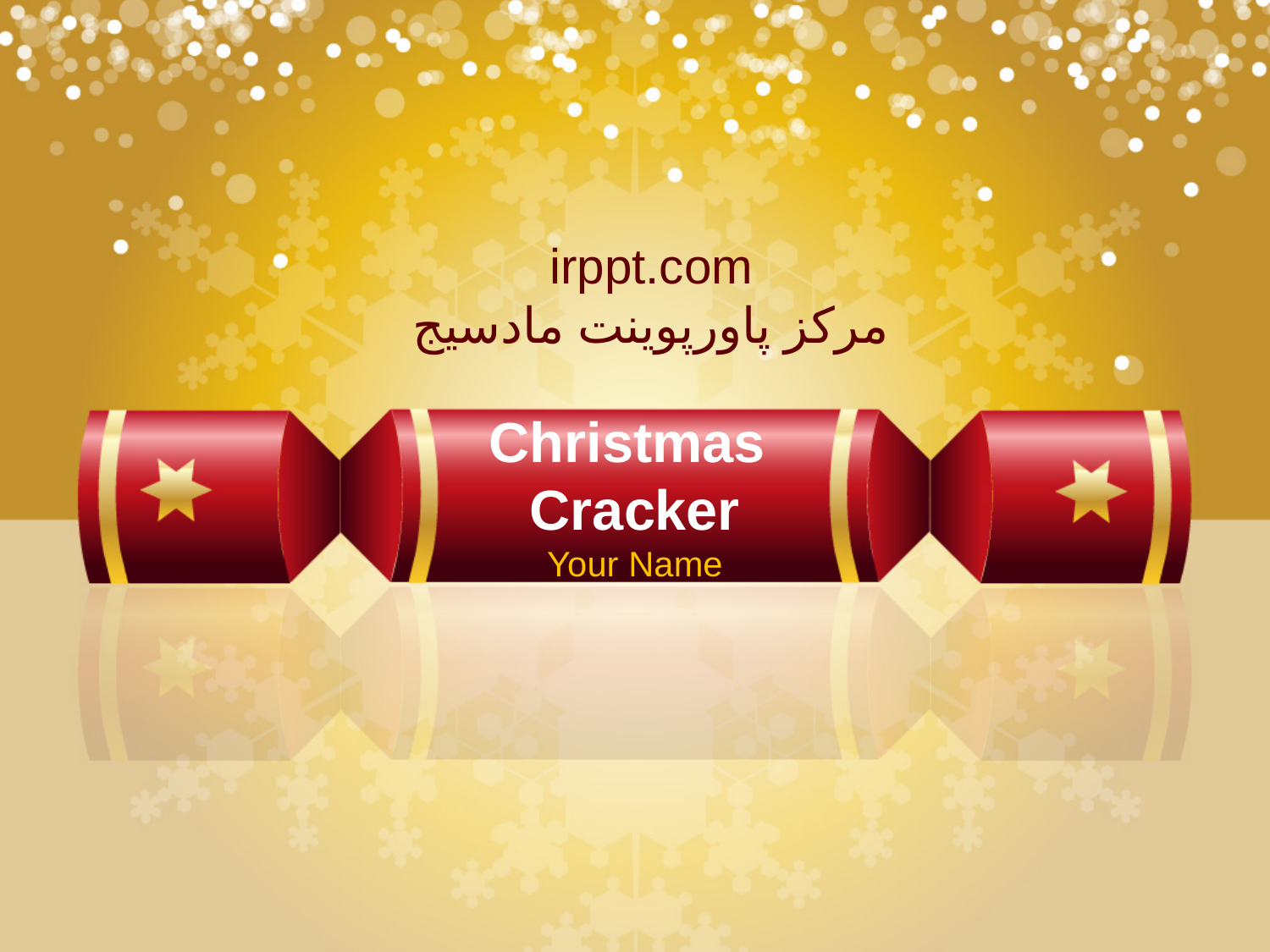

irppt.com
مرکز پاورپوینت مادسیج
Christmas
Cracker
Your Name